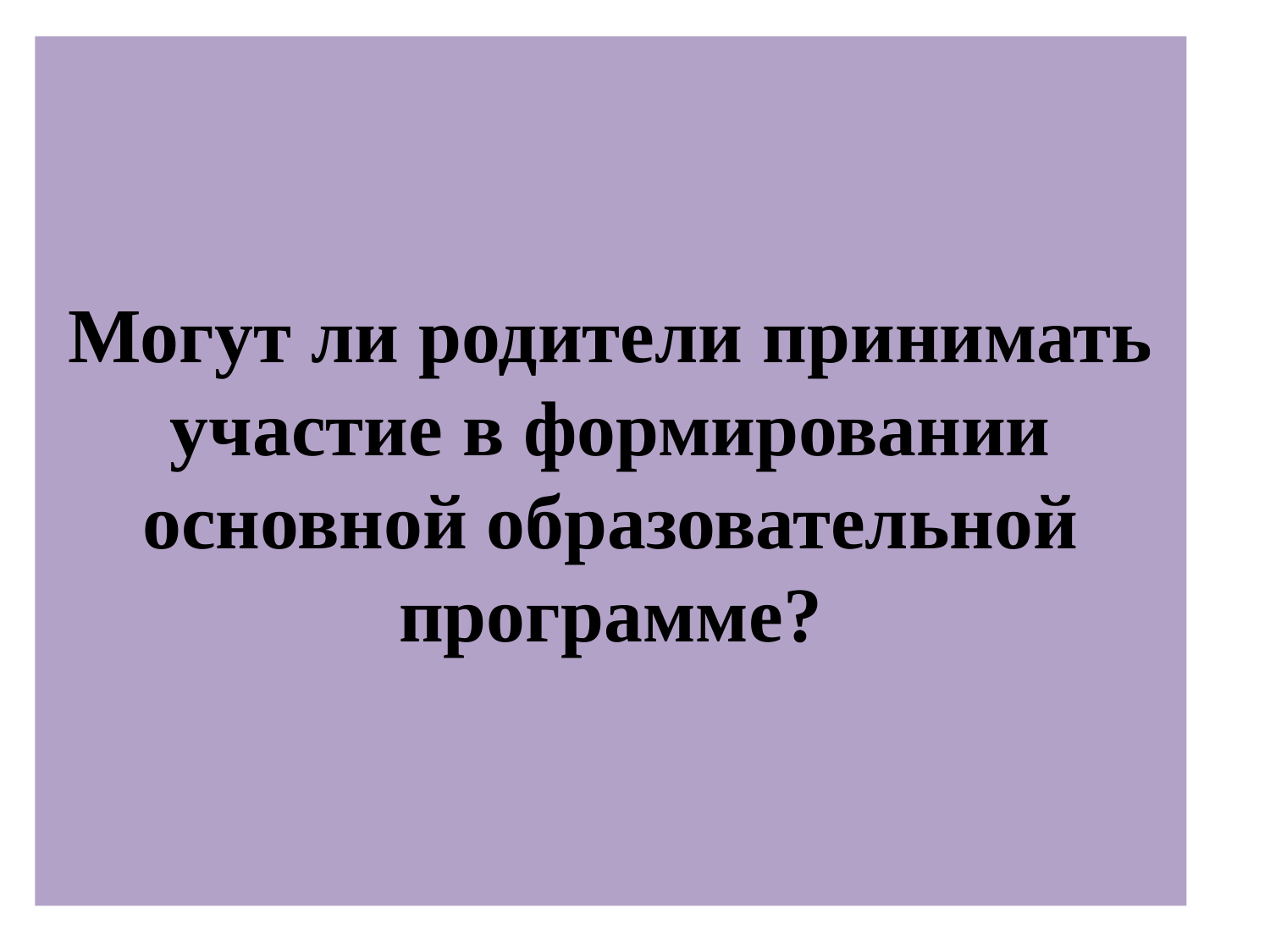

# Могут ли родители принимать участие в формировании основной образовательной программе?